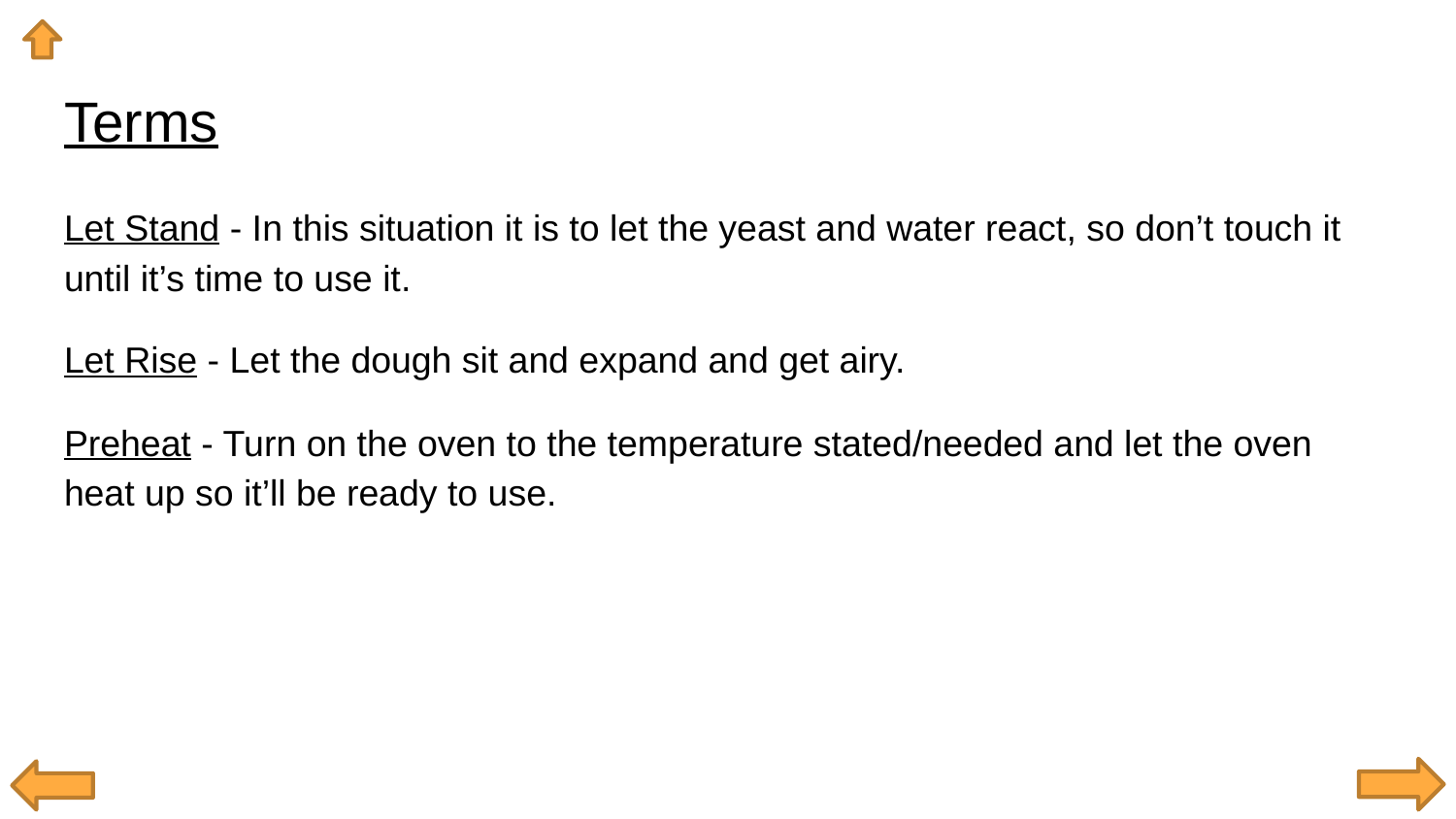

# Terms
Let Stand - In this situation it is to let the yeast and water react, so don’t touch it until it’s time to use it.
Let Rise - Let the dough sit and expand and get airy.
Preheat - Turn on the oven to the temperature stated/needed and let the oven heat up so it’ll be ready to use.